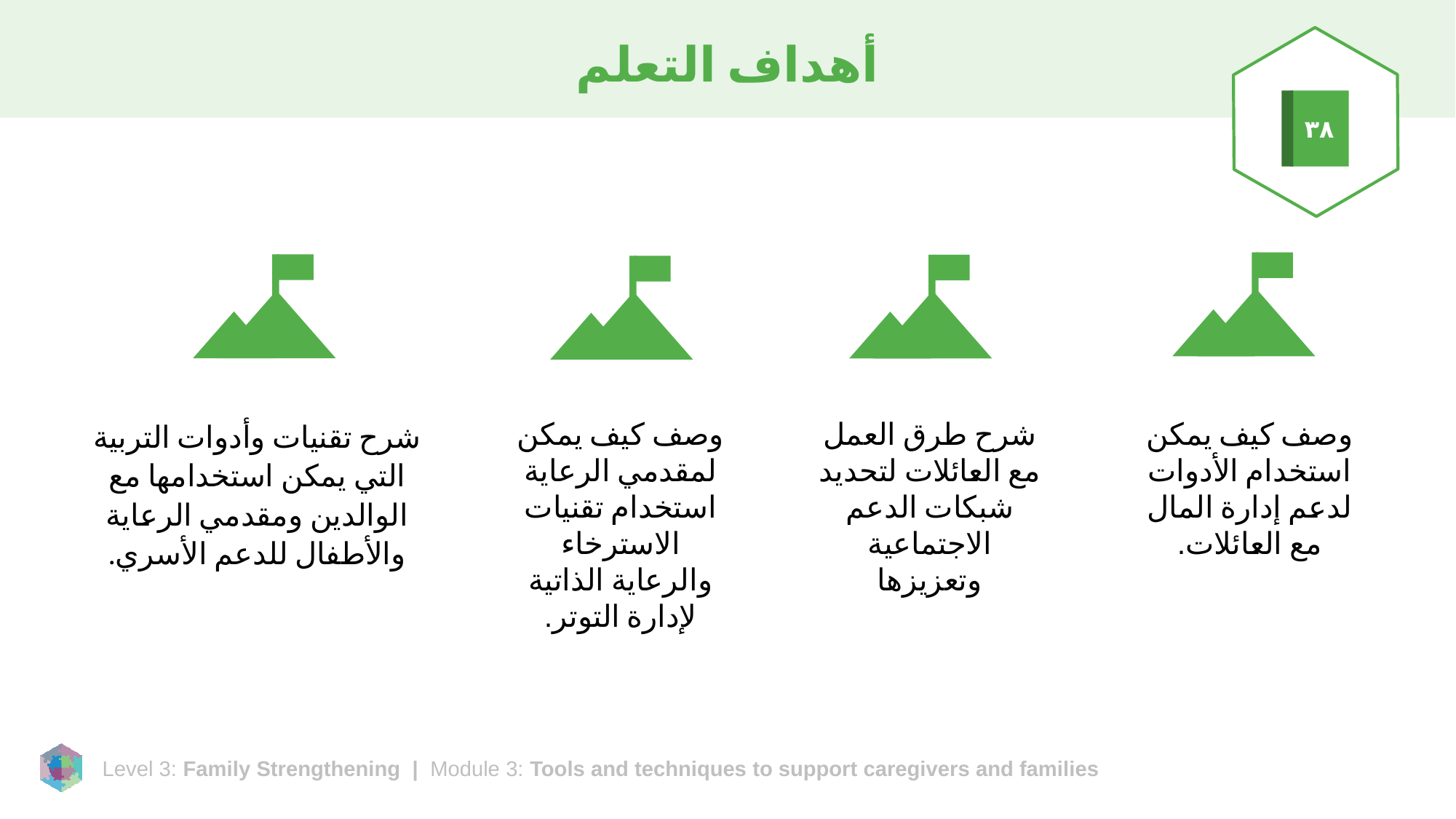

# أهداف التعلم

٣٨

شرح تقنيات وأدوات التربية التي يمكن استخدامها مع الوالدين ومقدمي الرعاية والأطفال للدعم الأسري.

وصف كيف يمكن لمقدمي الرعاية استخدام تقنيات الاسترخاء والرعاية الذاتية لإدارة التوتر.
شرح طرق العمل مع العائلات لتحديد شبكات الدعم الاجتماعية وتعزيزها
وصف كيف يمكن استخدام الأدوات لدعم إدارة المال مع العائلات.